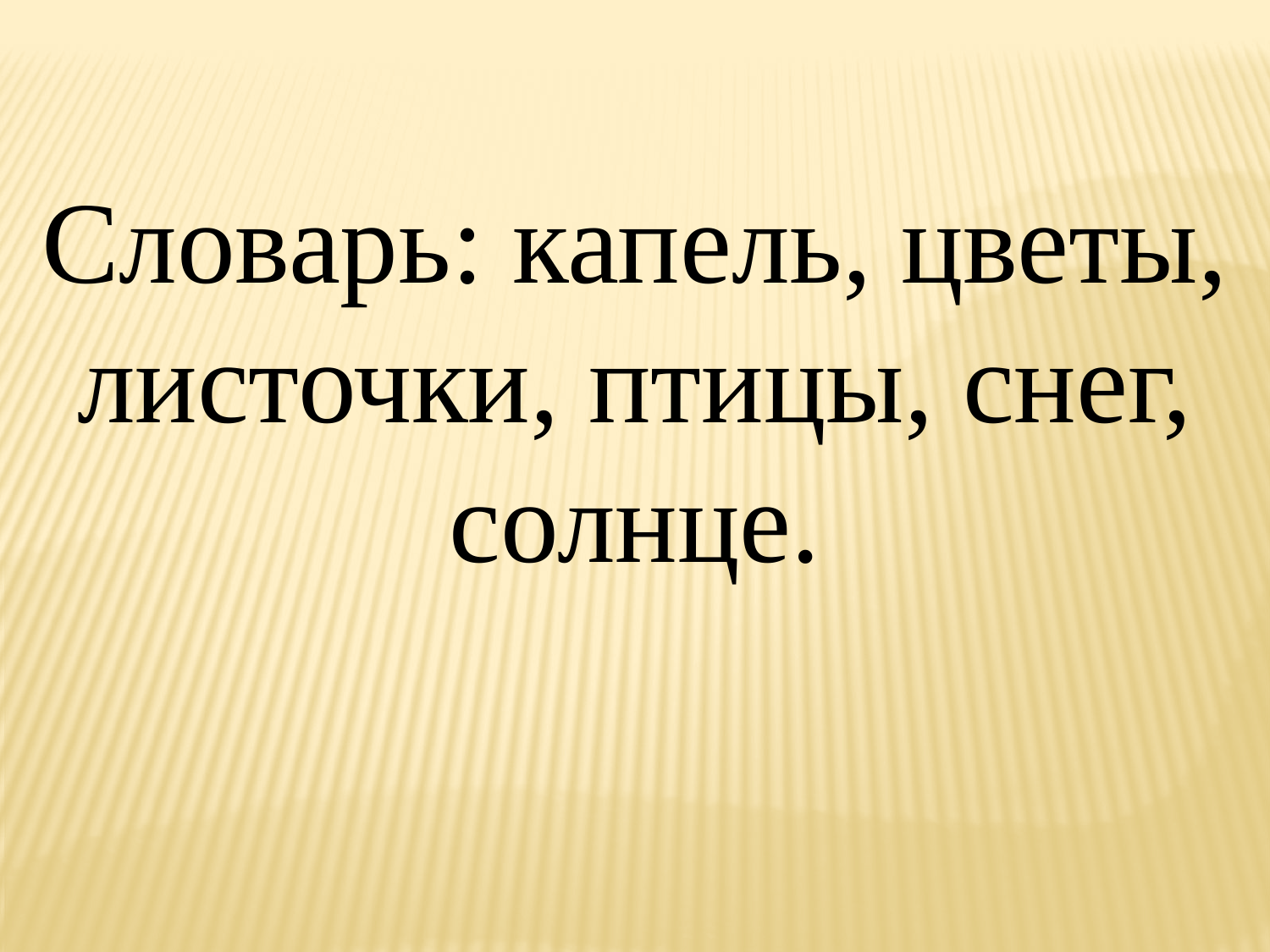

Словарь: капель, цветы, листочки, птицы, снег, солнце.